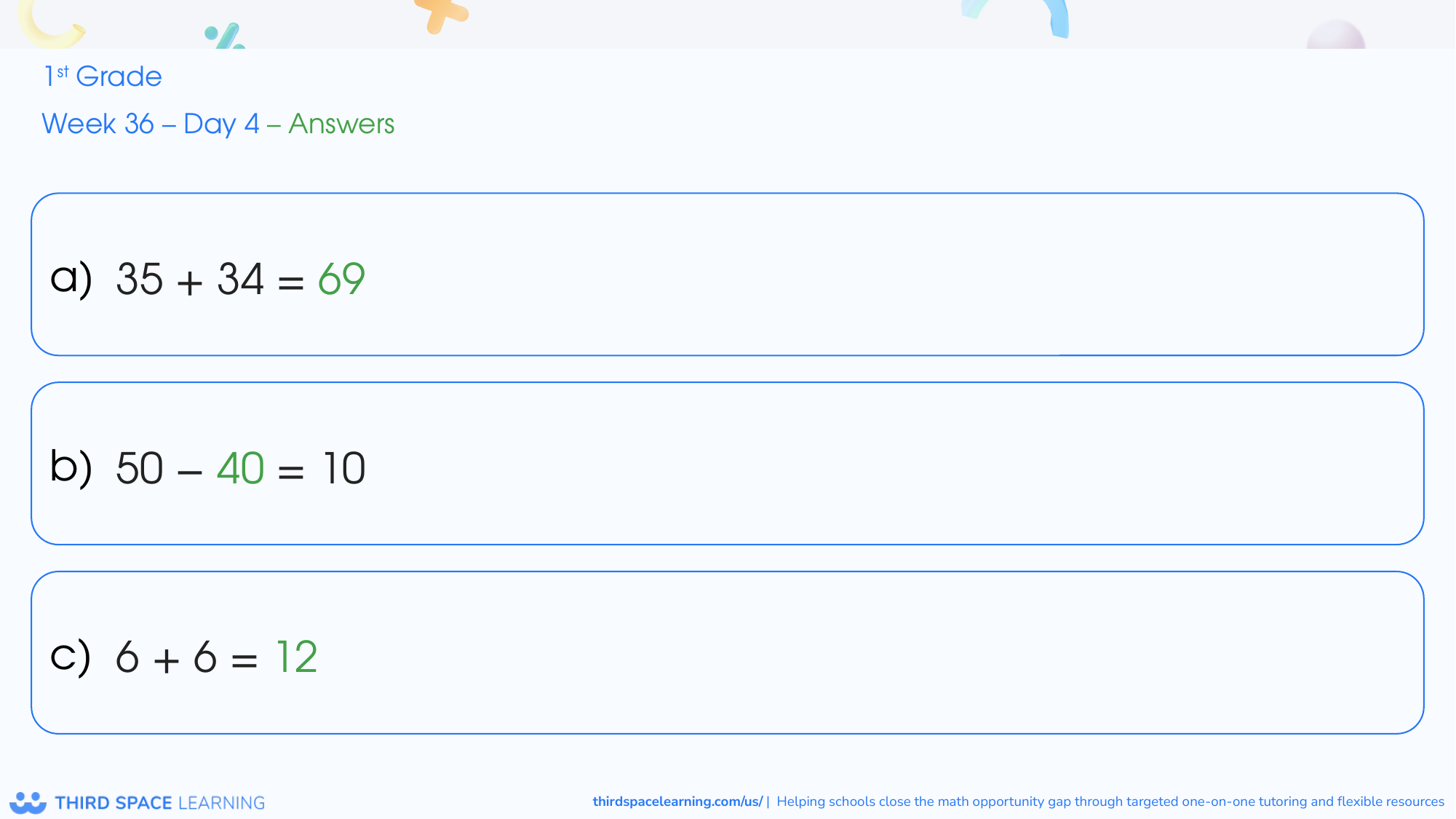

1st Grade
Week 36 – Day 4 – Answers
35 + 34 = 69
50 − 40 = 10
6 + 6 = 12